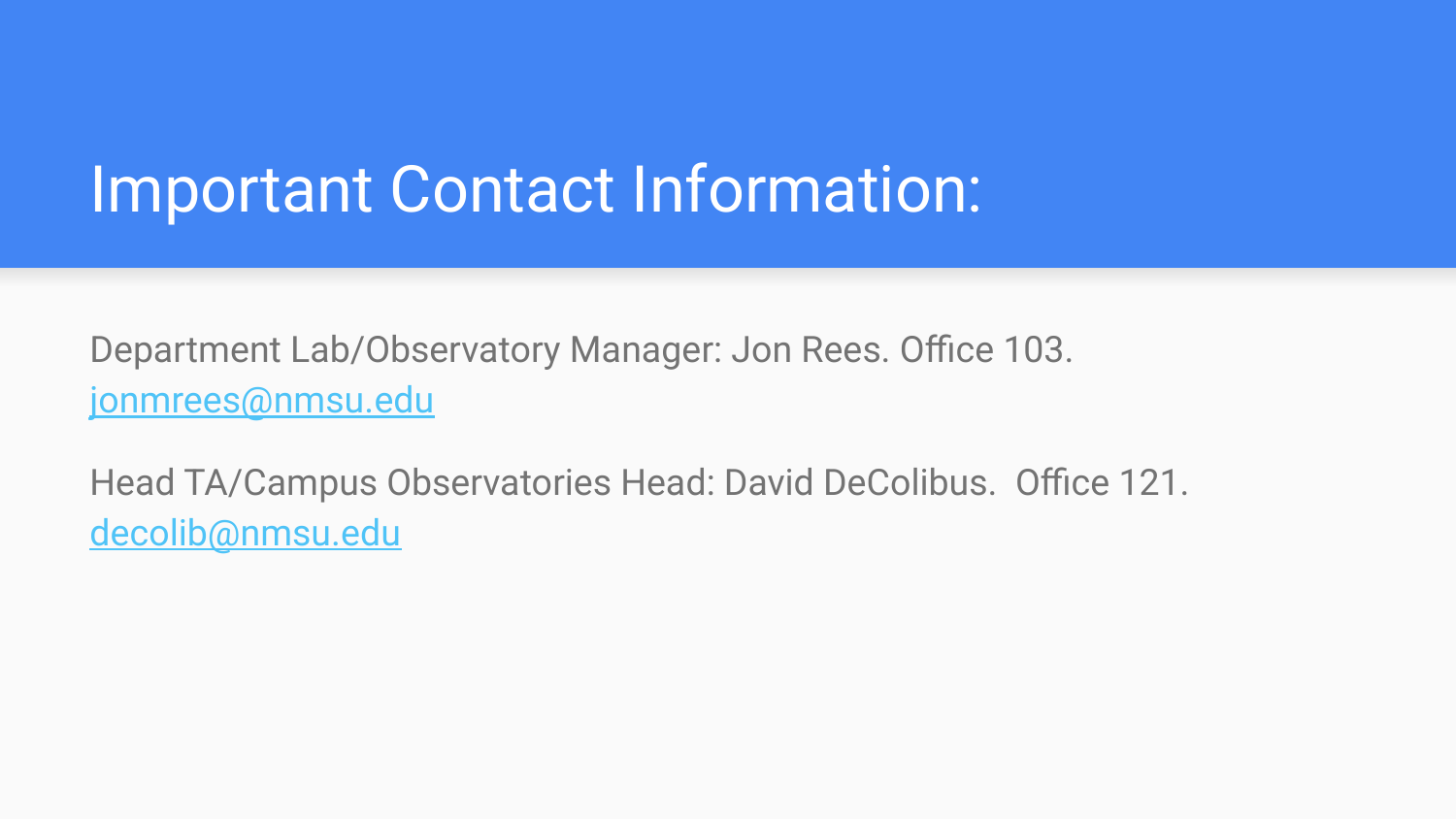

# Important Contact Information:
Department Lab/Observatory Manager: Jon Rees. Office 103. jonmrees@nmsu.edu
Head TA/Campus Observatories Head: David DeColibus.  Office 121. decolib@nmsu.edu